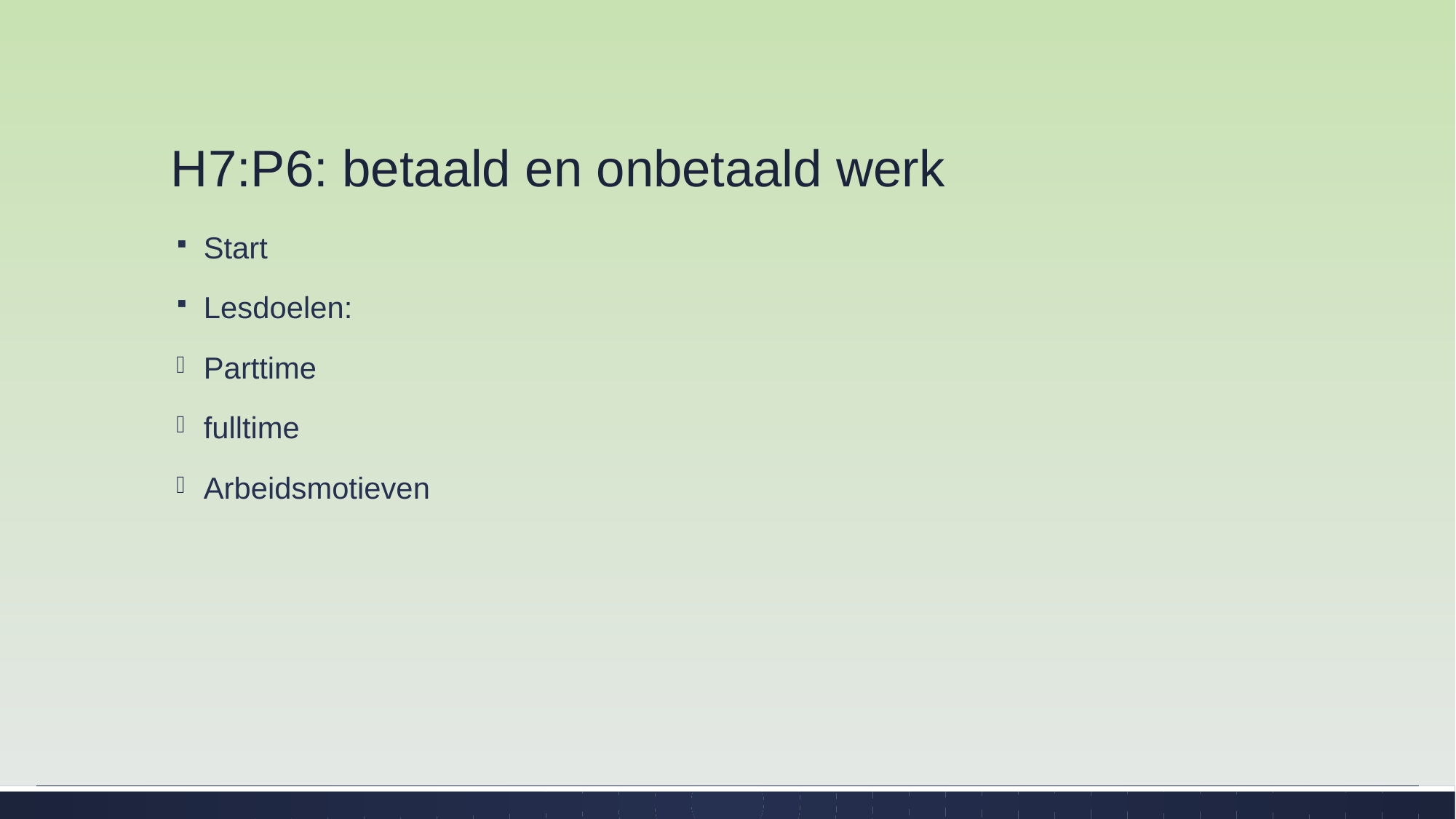

# H7:P6: betaald en onbetaald werk
Start
Lesdoelen:
Parttime
fulltime
Arbeidsmotieven